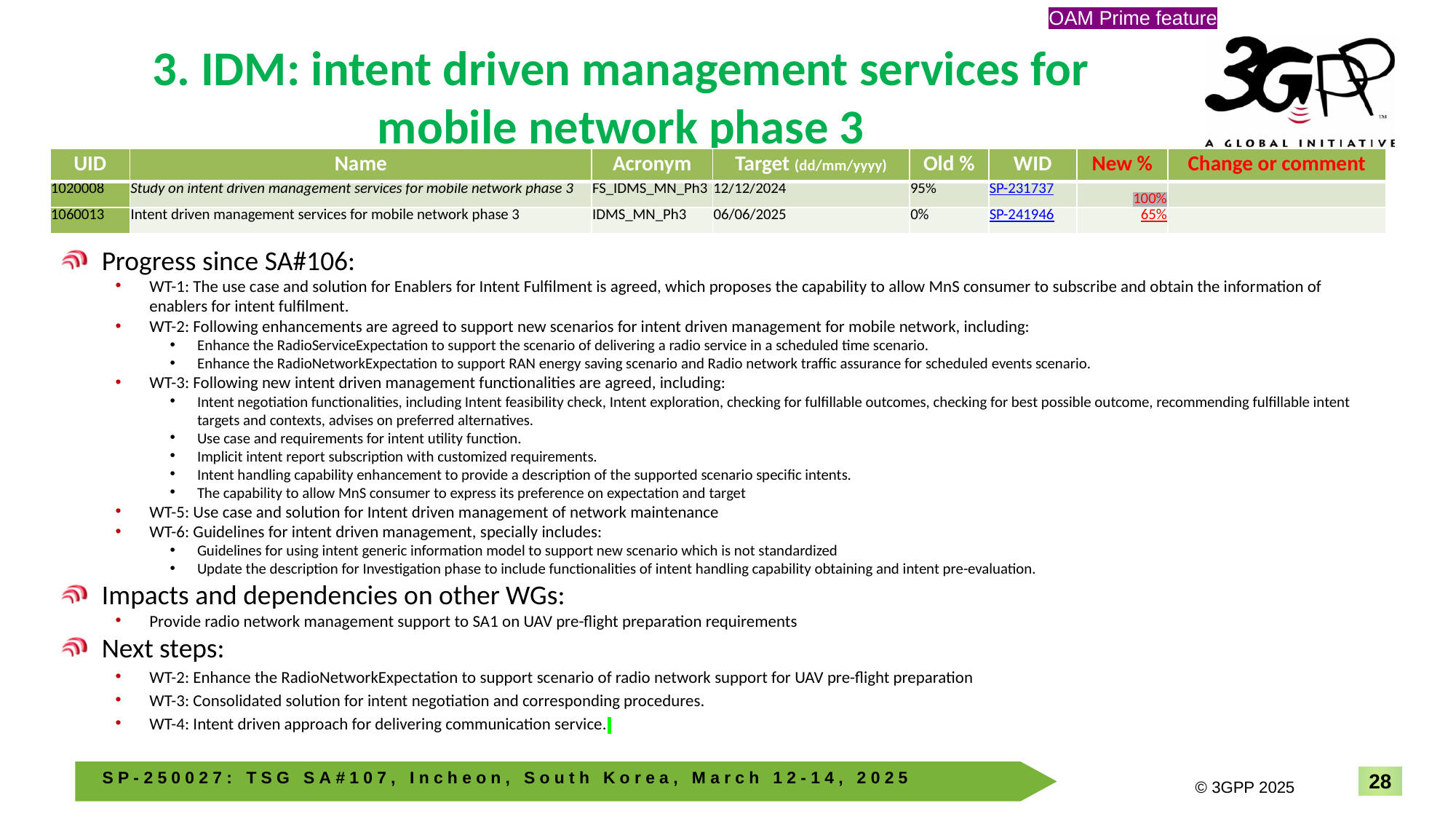

OAM Prime feature
# 3. IDM: intent driven management services for mobile network phase 3
| UID | Name | Acronym | Target (dd/mm/yyyy) | Old % | WID | New % | Change or comment |
| --- | --- | --- | --- | --- | --- | --- | --- |
| 1020008 | Study on intent driven management services for mobile network phase 3 | FS\_IDMS\_MN\_Ph3 | 12/12/2024 | 95% | SP-231737 | 100% |  |
| 1060013 | Intent driven management services for mobile network phase 3 | IDMS\_MN\_Ph3 | 06/06/2025 | 0% | SP-241946 | 65% |  |
Progress since SA#106:
WT-1: The use case and solution for Enablers for Intent Fulfilment is agreed, which proposes the capability to allow MnS consumer to subscribe and obtain the information of enablers for intent fulfilment.
WT-2: Following enhancements are agreed to support new scenarios for intent driven management for mobile network, including:
Enhance the RadioServiceExpectation to support the scenario of delivering a radio service in a scheduled time scenario.
Enhance the RadioNetworkExpectation to support RAN energy saving scenario and Radio network traffic assurance for scheduled events scenario.
WT-3: Following new intent driven management functionalities are agreed, including:
Intent negotiation functionalities, including Intent feasibility check, Intent exploration, checking for fulfillable outcomes, checking for best possible outcome, recommending fulfillable intent targets and contexts, advises on preferred alternatives.
Use case and requirements for intent utility function.
Implicit intent report subscription with customized requirements.
Intent handling capability enhancement to provide a description of the supported scenario specific intents.
The capability to allow MnS consumer to express its preference on expectation and target
WT-5: Use case and solution for Intent driven management of network maintenance
WT-6: Guidelines for intent driven management, specially includes:
Guidelines for using intent generic information model to support new scenario which is not standardized
Update the description for Investigation phase to include functionalities of intent handling capability obtaining and intent pre-evaluation.
Impacts and dependencies on other WGs:
Provide radio network management support to SA1 on UAV pre-flight preparation requirements
Next steps:
WT-2: Enhance the RadioNetworkExpectation to support scenario of radio network support for UAV pre-flight preparation
WT-3: Consolidated solution for intent negotiation and corresponding procedures.
WT-4: Intent driven approach for delivering communication service.